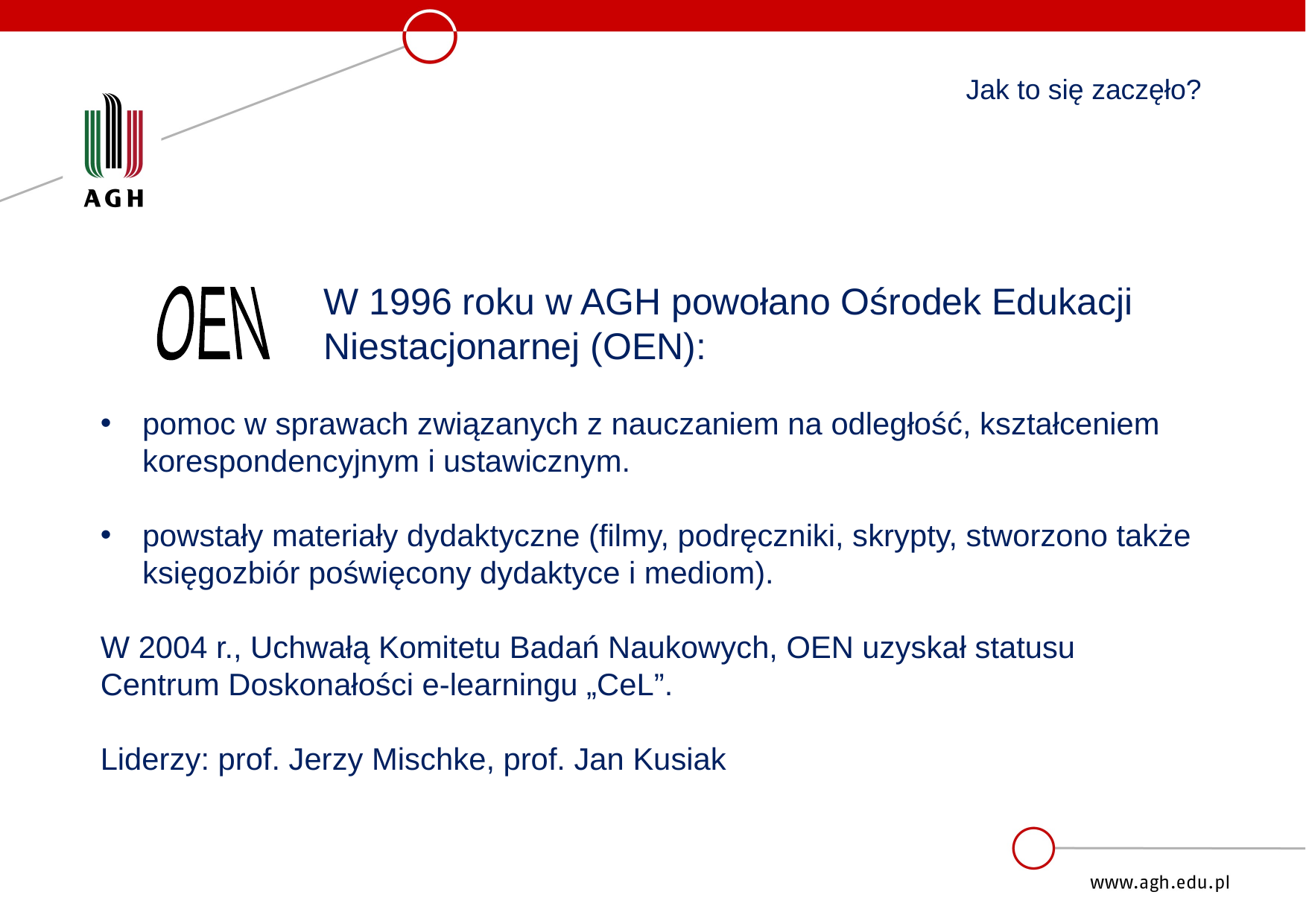

Jak to się zaczęło?
		W 1996 roku w AGH powołano Ośrodek Edukacji 			Niestacjonarnej (OEN):

pomoc w sprawach związanych z nauczaniem na odległość, kształceniem korespondencyjnym i ustawicznym.

powstały materiały dydaktyczne (filmy, podręczniki, skrypty, stworzono także księgozbiór poświęcony dydaktyce i mediom).

W 2004 r., Uchwałą Komitetu Badań Naukowych, OEN uzyskał statusu
Centrum Doskonałości e-learningu „CeL”.

Liderzy: prof. Jerzy Mischke, prof. Jan Kusiak

OEN